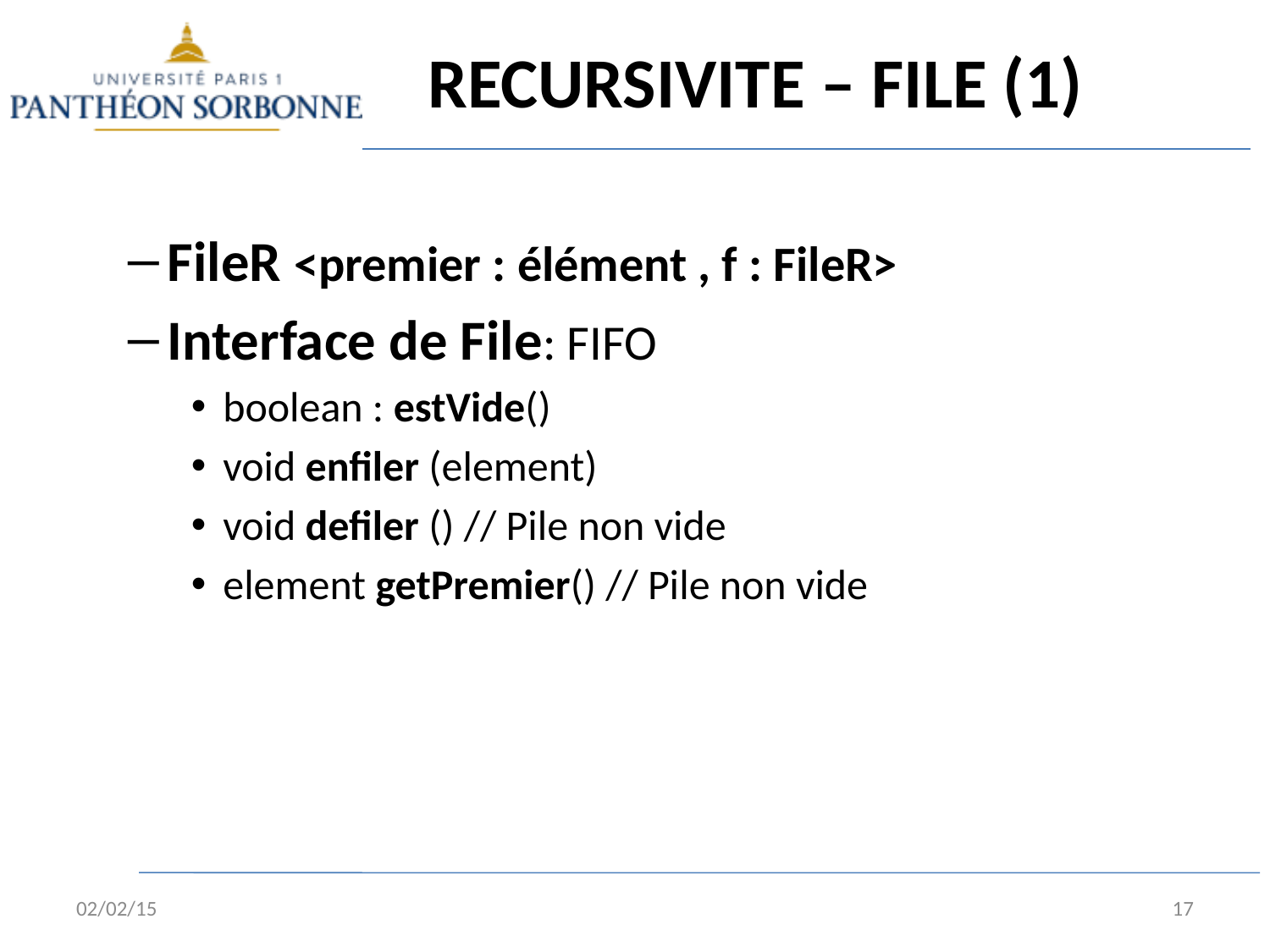

# RECURSIVITE – FILE (1)

FileR <premier : élément , f : FileR>
Interface de File: FIFO
boolean : estVide()
void enfiler (element)
void defiler () // Pile non vide
element getPremier() // Pile non vide

02/02/15
17